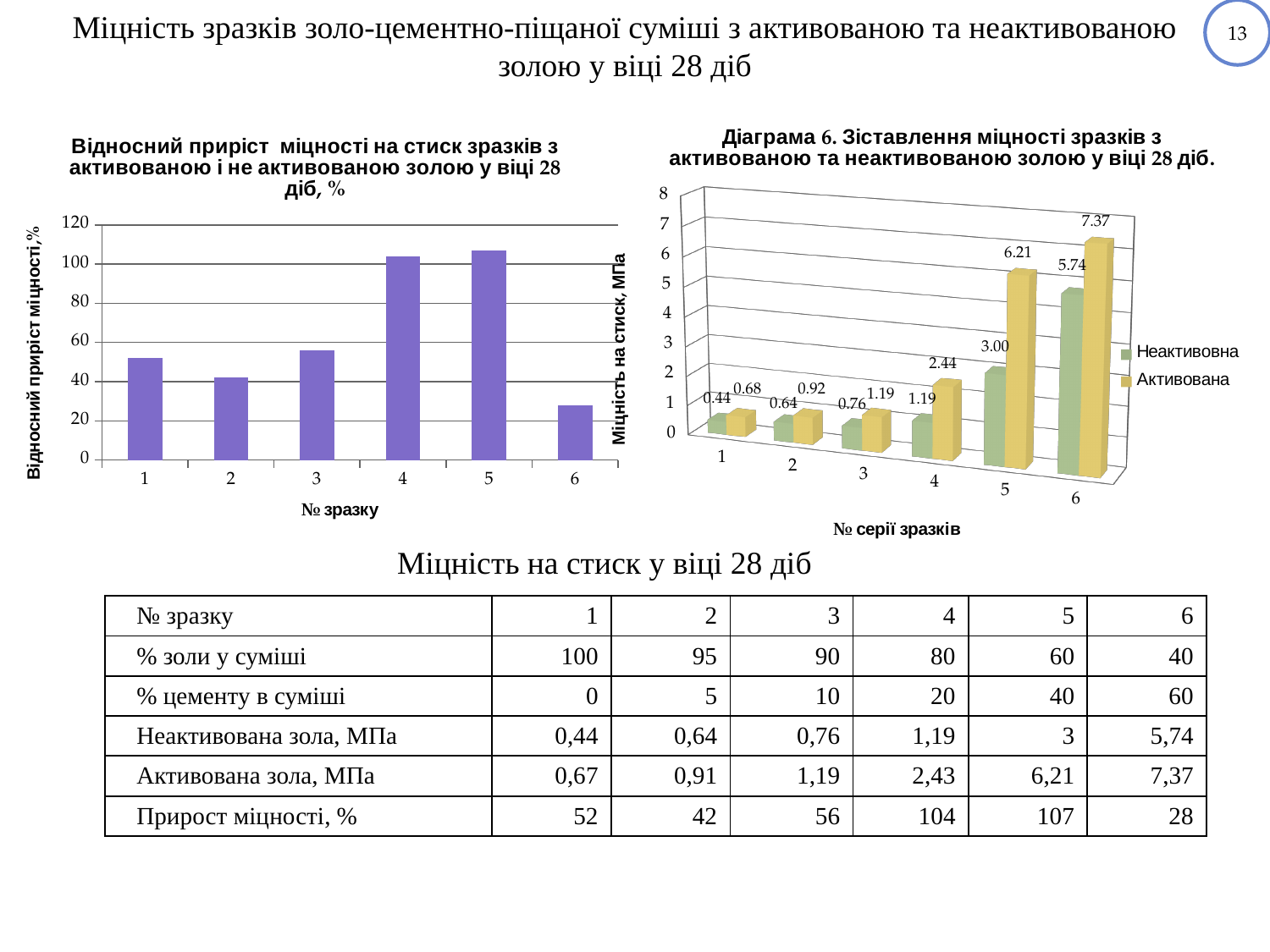

Міцність зразків золо-цементно-піщаної суміші з активованою та неактивованою
 золою у віці 28 діб
13

[unsupported chart]

### Chart:

| Category |  |
|---|---|
Міцність на стиск у віці 28 діб
| № зразку | 1 | 2 | 3 | 4 | 5 | 6 |
| --- | --- | --- | --- | --- | --- | --- |
| % золи у суміші | 100 | 95 | 90 | 80 | 60 | 40 |
| % цементу в суміші | 0 | 5 | 10 | 20 | 40 | 60 |
| Неактивована зола, МПа | 0,44 | 0,64 | 0,76 | 1,19 | 3 | 5,74 |
| Активована зола, МПа | 0,67 | 0,91 | 1,19 | 2,43 | 6,21 | 7,37 |
| Прирост міцності, % | 52 | 42 | 56 | 104 | 107 | 28 |